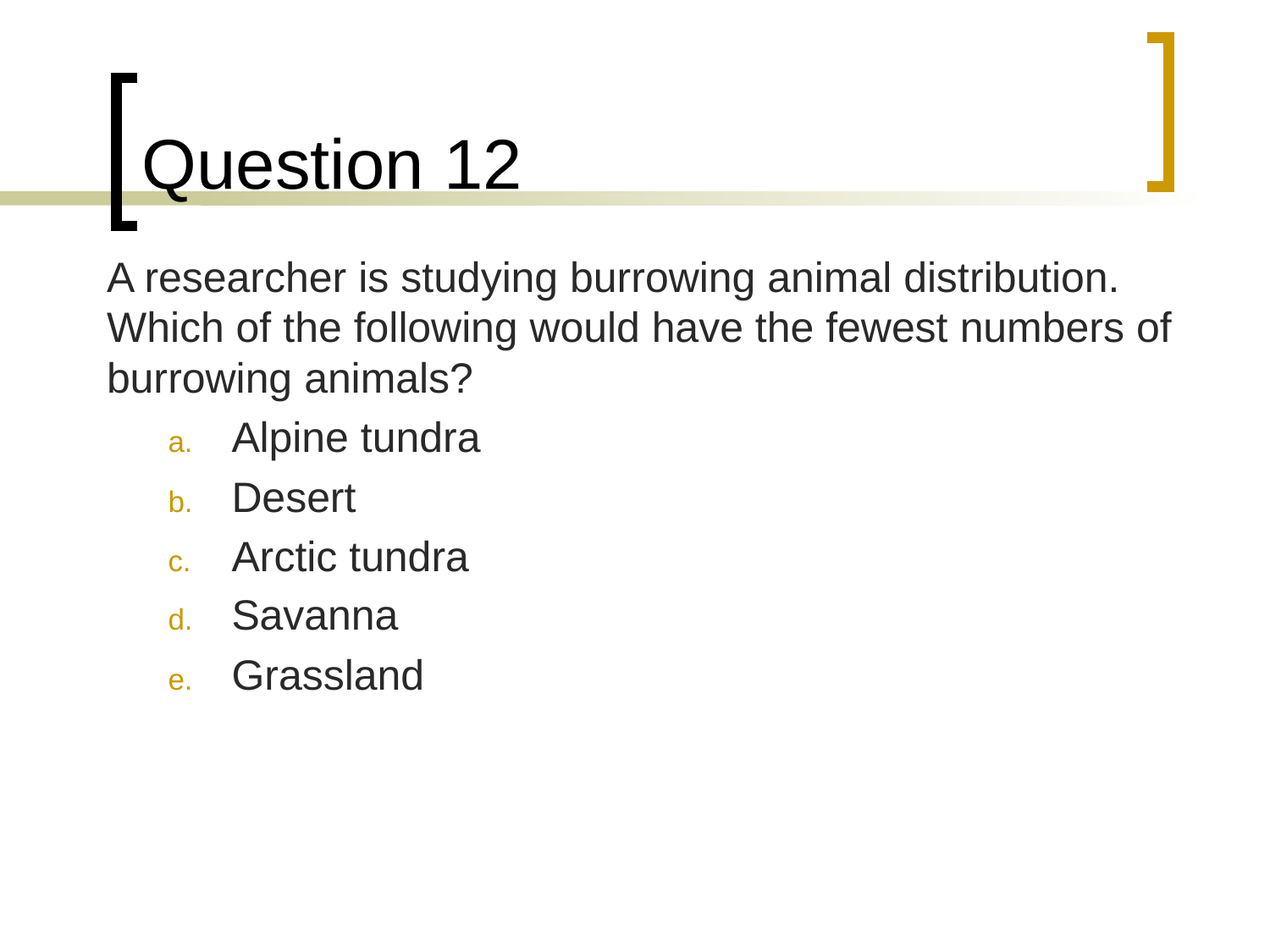

# Question 12
	A researcher is studying burrowing animal distribution. Which of the following would have the fewest numbers of burrowing animals?
Alpine tundra
Desert
Arctic tundra
Savanna
Grassland